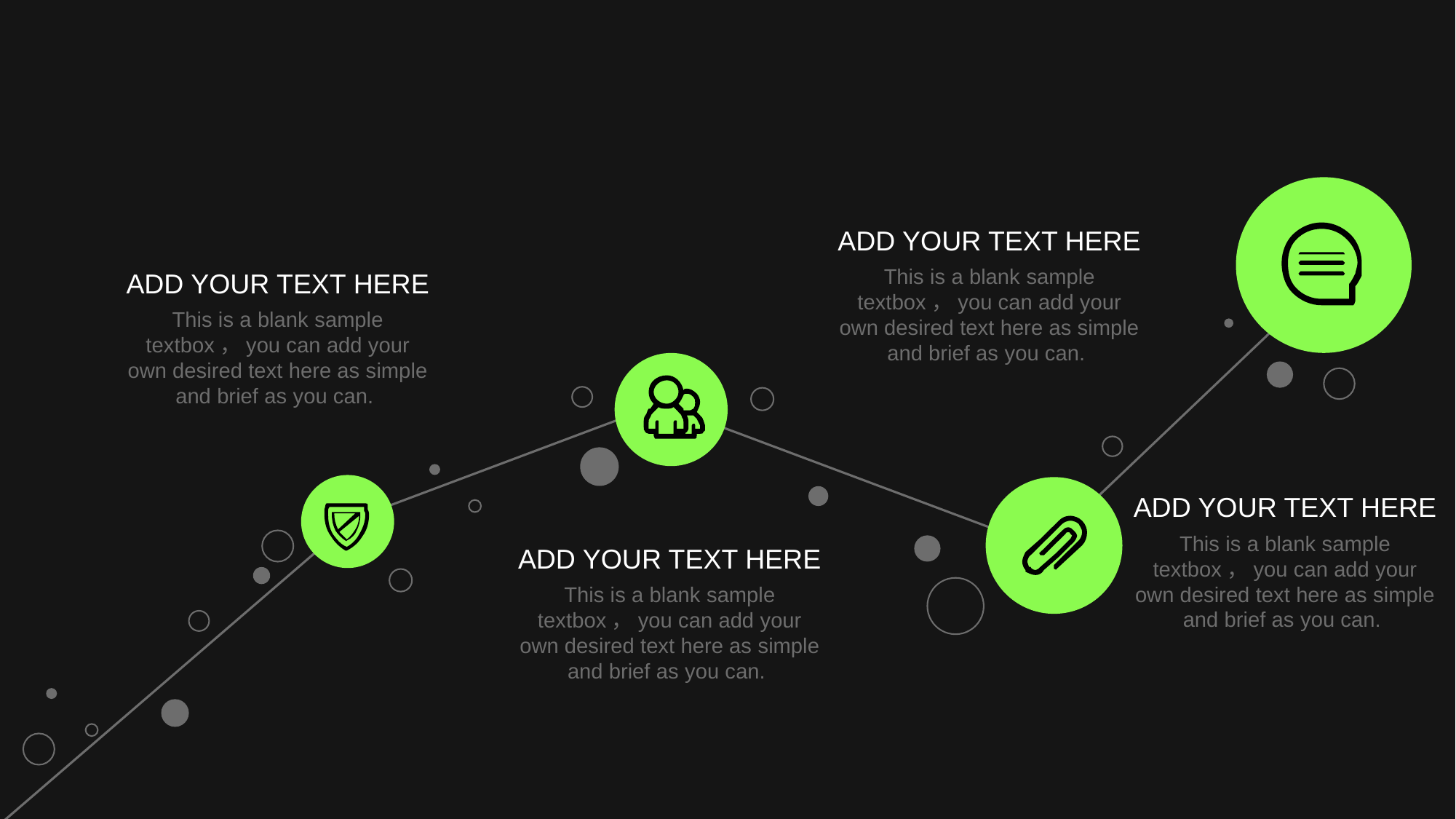

ADD YOUR TEXT HERE
This is a blank sample textbox，you can add your own desired text here as simple and brief as you can.
ADD YOUR TEXT HERE
This is a blank sample textbox，you can add your own desired text here as simple and brief as you can.

ADD YOUR TEXT HERE
This is a blank sample textbox，you can add your own desired text here as simple and brief as you can.

ADD YOUR TEXT HERE
This is a blank sample textbox，you can add your own desired text here as simple and brief as you can.